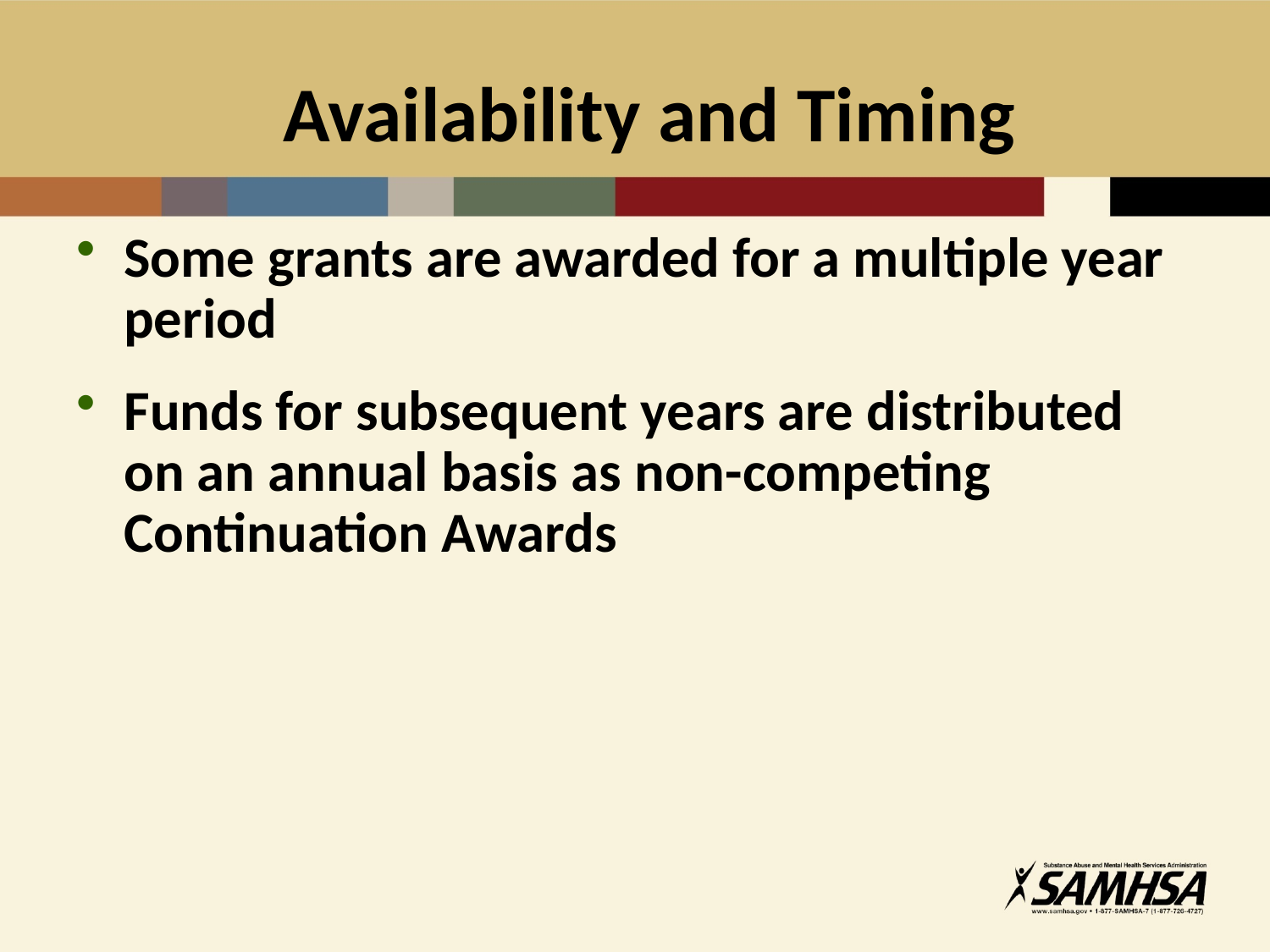

# Availability and Timing
Some grants are awarded for a multiple year period
Funds for subsequent years are distributed on an annual basis as non-competing Continuation Awards